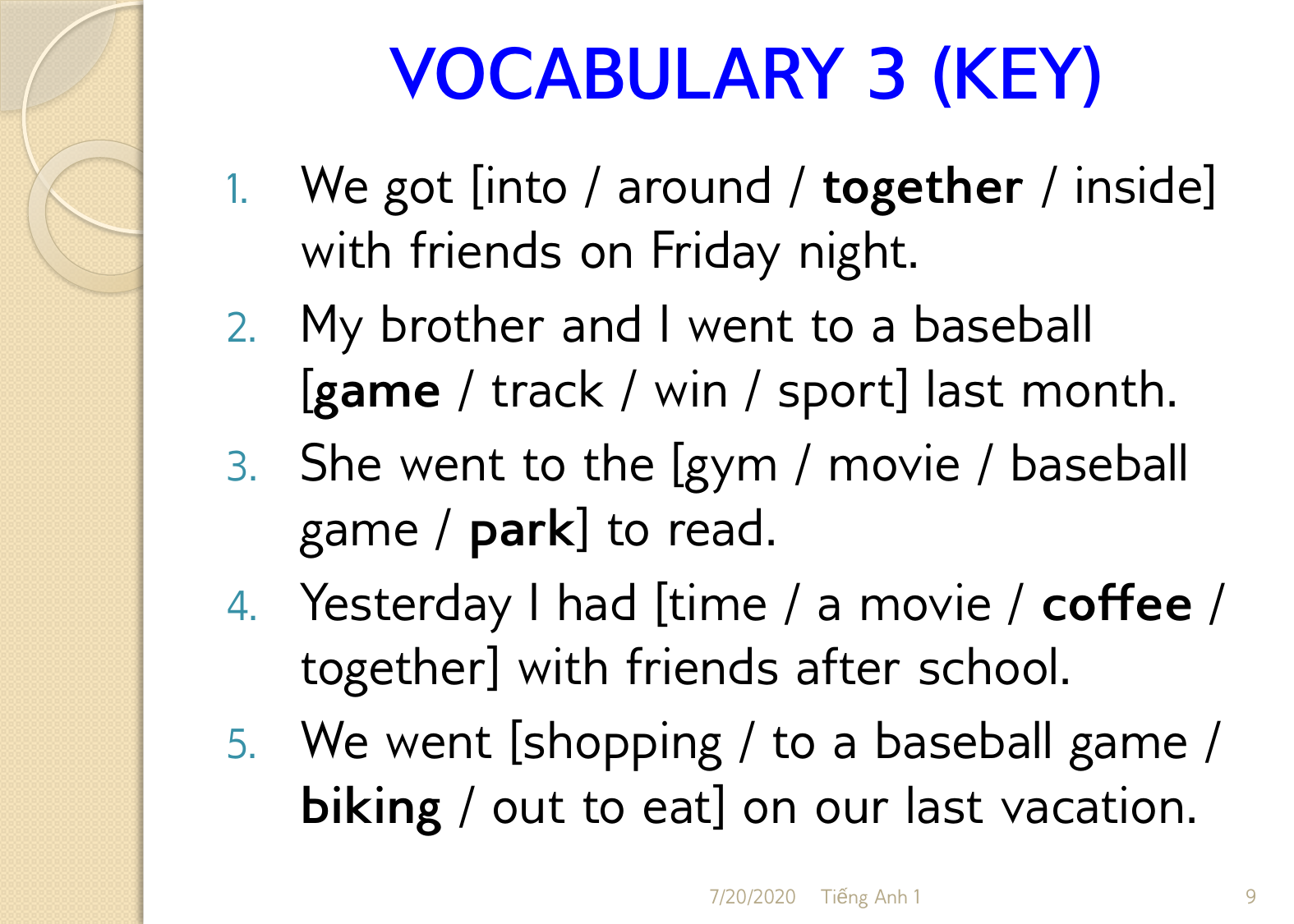

# VOCABULARY 3 (KEY)
We got [into / around / together / inside] with friends on Friday night.
My brother and I went to a basebaII [game / track / win / sport] Iast month.
She went to the [gym / movie / baseball game / park] to read.
Yesterday I had [time / a movie / coffee / together] with friends after school.
We went [shopping / to a baseball game / biking / out to eat] on our last vacation.

7/20/2020
Tiếng Anh 1
9